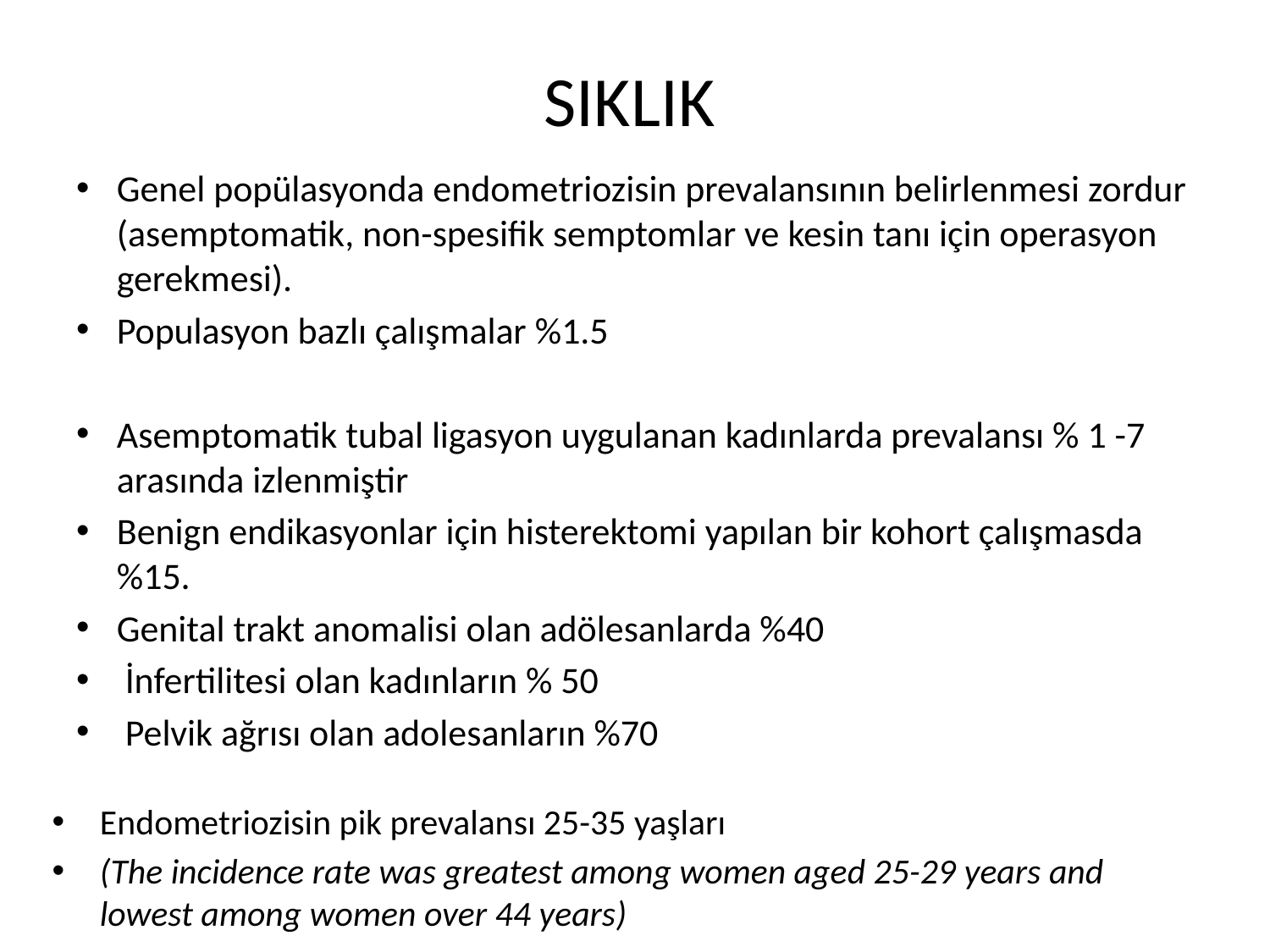

# SIKLIK
Genel popülasyonda endometriozisin prevalansının belirlenmesi zordur (asemptomatik, non-spesifik semptomlar ve kesin tanı için operasyon gerekmesi).
Populasyon bazlı çalışmalar %1.5

Asemptomatik tubal ligasyon uygulanan kadınlarda prevalansı % 1 -7 arasında izlenmiştir
Benign endikasyonlar için histerektomi yapılan bir kohort çalışmasda %15.
Genital trakt anomalisi olan adölesanlarda %40
 İnfertilitesi olan kadınların % 50
 Pelvik ağrısı olan adolesanların %70

Endometriozisin pik prevalansı 25-35 yaşları
(The incidence rate was greatest among women aged 25-29 years and lowest among women over 44 years)